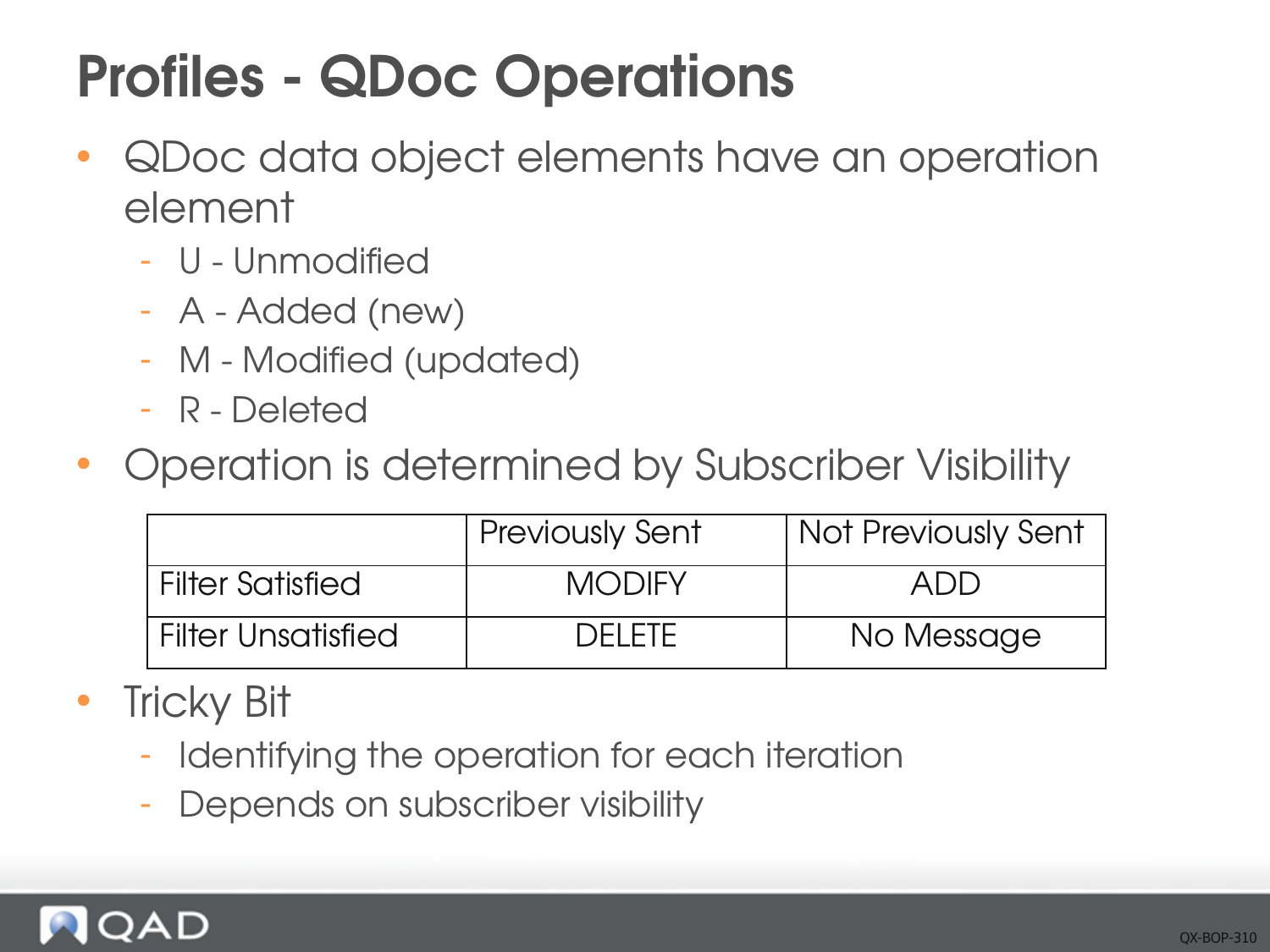

# Profiles - QDoc Operations
QDoc data object elements have an operation element
U - Unmodified
A - Added (new)
M - Modified (updated)
R - Deleted
Operation is determined by Subscriber Visibility

Tricky Bit
Identifying the operation for each iteration
Depends on subscriber visibility

|  | Previously Sent | Not Previously Sent |
| --- | --- | --- |
| Filter Satisfied | MODIFY | ADD |
| Filter Unsatisfied | DELETE | No Message |
QX-BOP-310